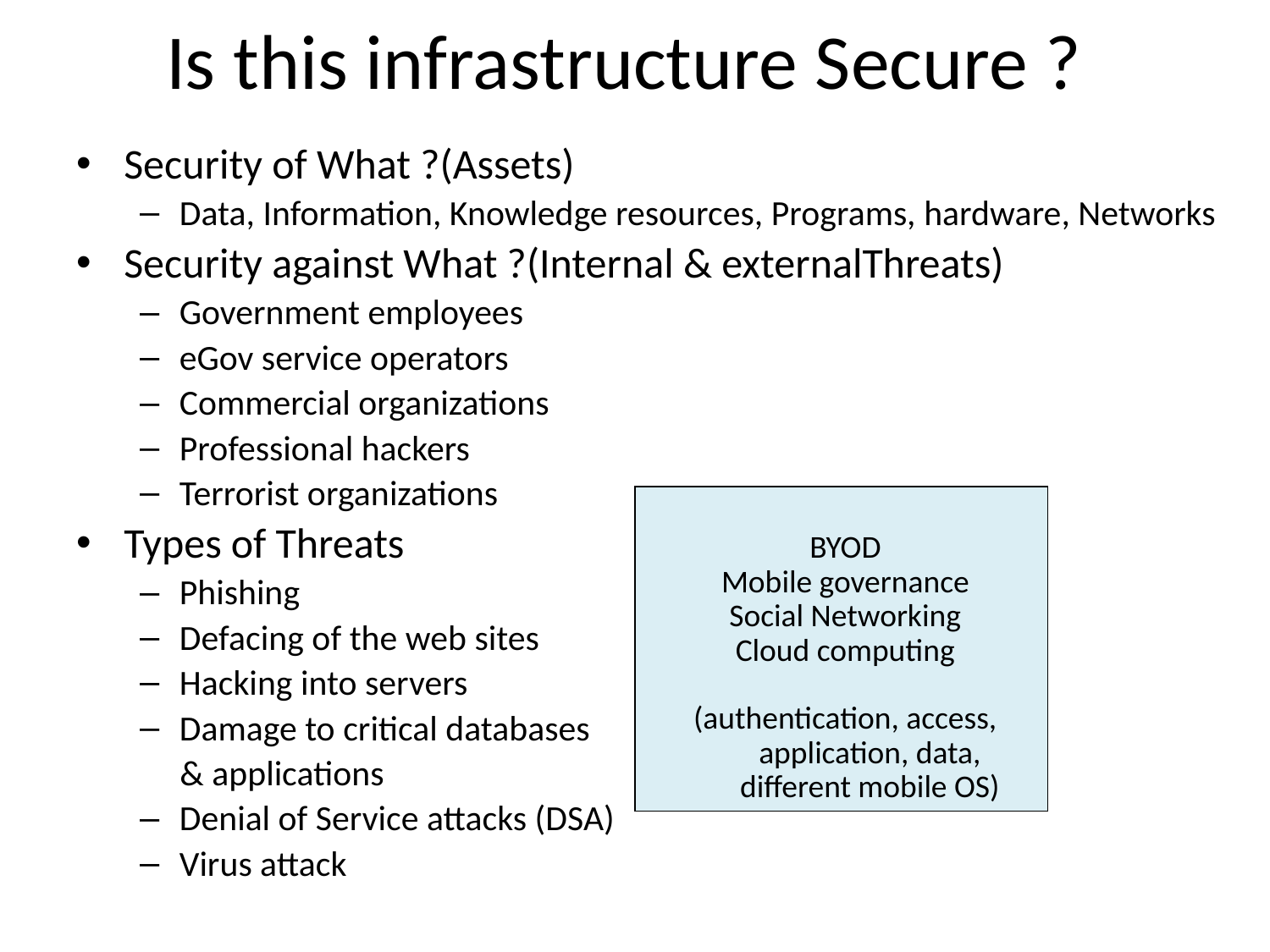

# Is this infrastructure Secure ?
Security of What ?(Assets)
Data, Information, Knowledge resources, Programs, hardware, Networks
Security against What ?(Internal & externalThreats)
Government employees
eGov service operators
Commercial organizations
Professional hackers
Terrorist organizations
Types of Threats
Phishing
Defacing of the web sites
Hacking into servers
Damage to critical databases
     & applications
Denial of Service attacks (DSA)
Virus attack

BYOD
Mobile governance
Social Networking
Cloud computing

(authentication, access, application, data, different mobile OS)